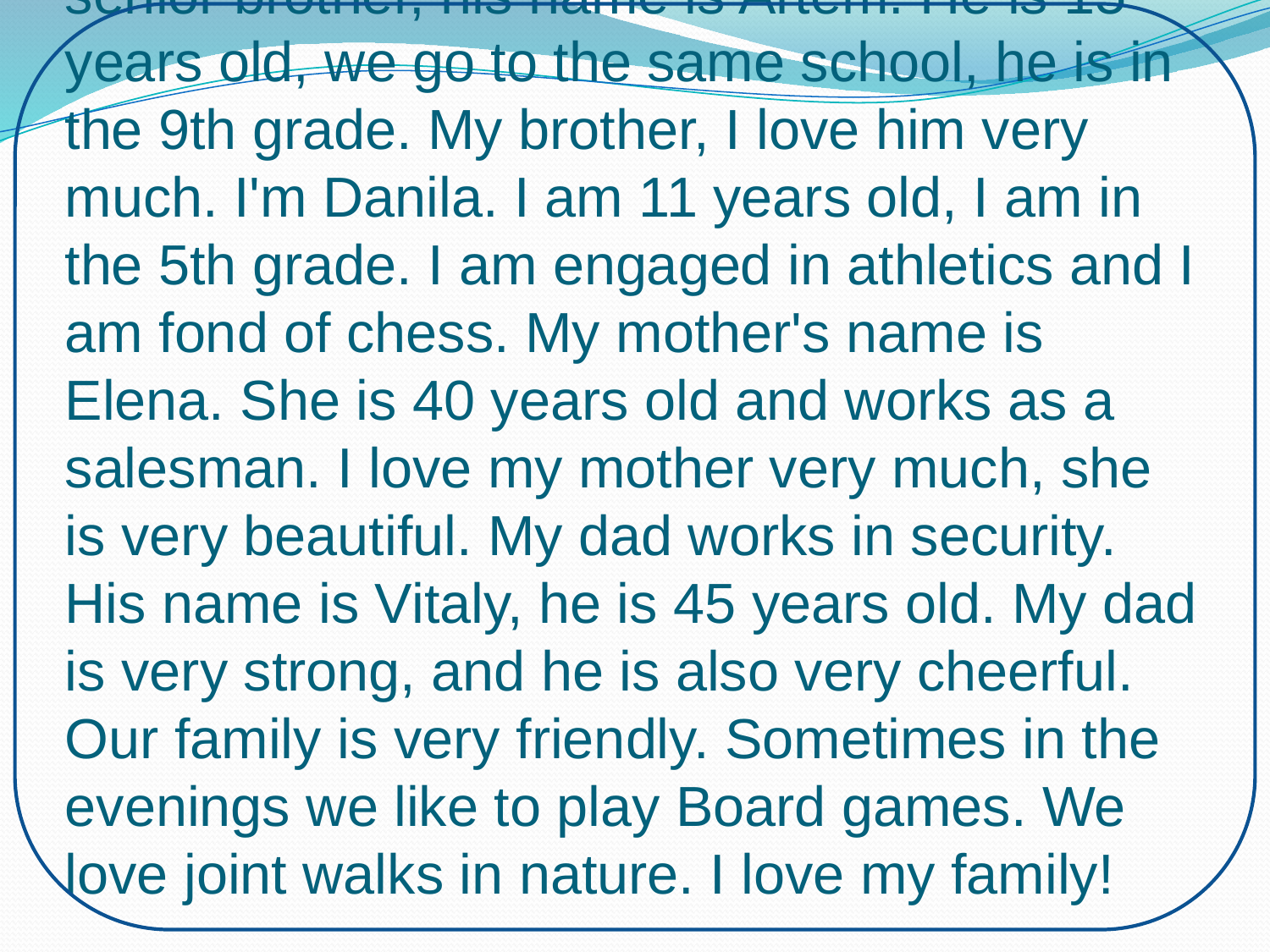

# I want to talk about my family, it's not big. Except my parents I have I have there is senior brother, his name is Artem. He is 15 years old, we go to the same school, he is in the 9th grade. My brother, I love him very much. I'm Danila. I am 11 years old, I am in the 5th grade. I am engaged in athletics and I am fond of chess. My mother's name is Elena. She is 40 years old and works as a salesman. I love my mother very much, she is very beautiful. My dad works in security. His name is Vitaly, he is 45 years old. My dad is very strong, and he is also very cheerful. Our family is very friendly. Sometimes in the evenings we like to play Board games. We love joint walks in nature. I love my family!